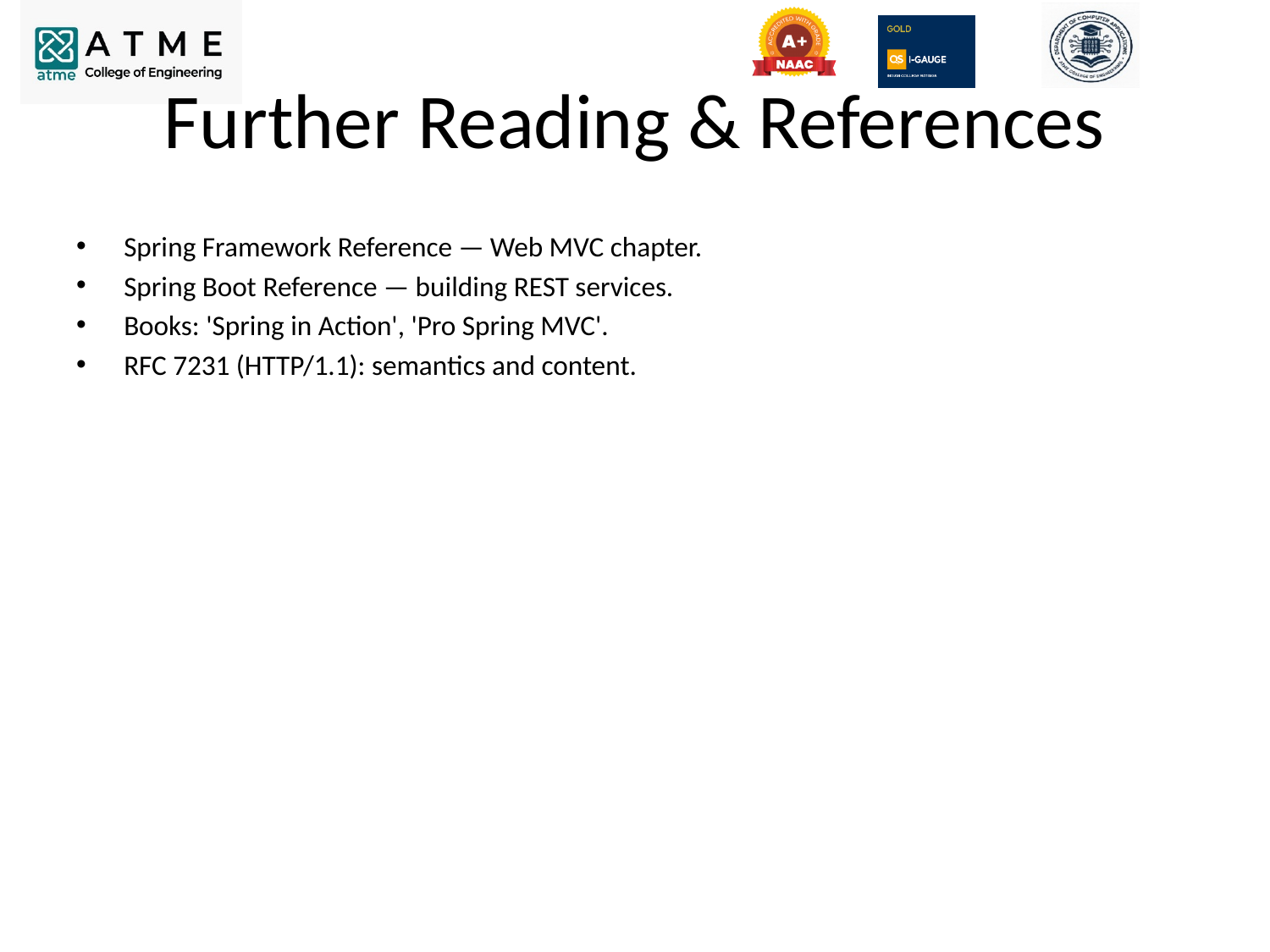

# Further Reading & References
Spring Framework Reference — Web MVC chapter.
Spring Boot Reference — building REST services.
Books: 'Spring in Action', 'Pro Spring MVC'.
RFC 7231 (HTTP/1.1): semantics and content.